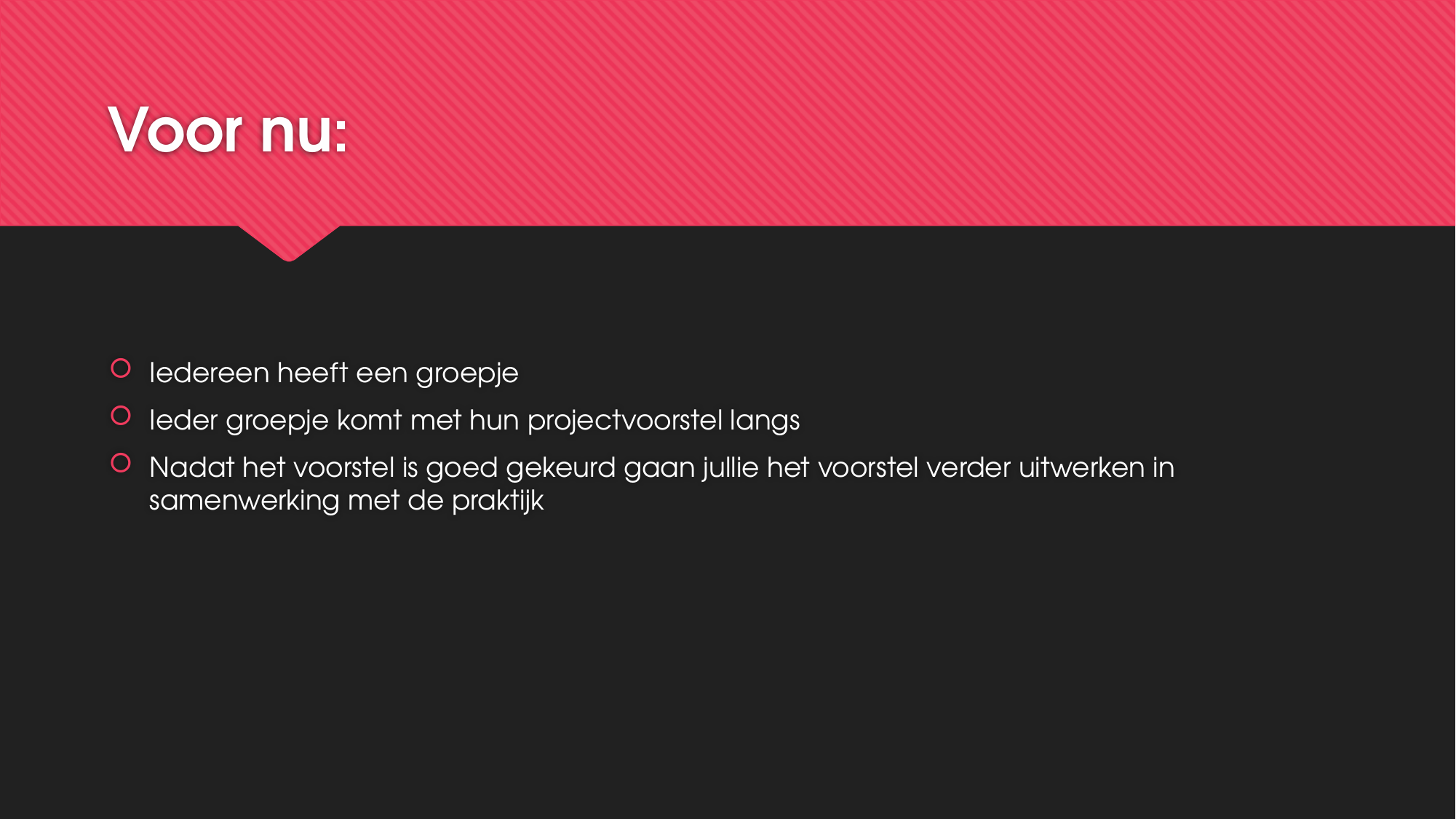

# Voor nu:
Iedereen heeft een groepje
Ieder groepje komt met hun projectvoorstel langs
Nadat het voorstel is goed gekeurd gaan jullie het voorstel verder uitwerken in samenwerking met de praktijk